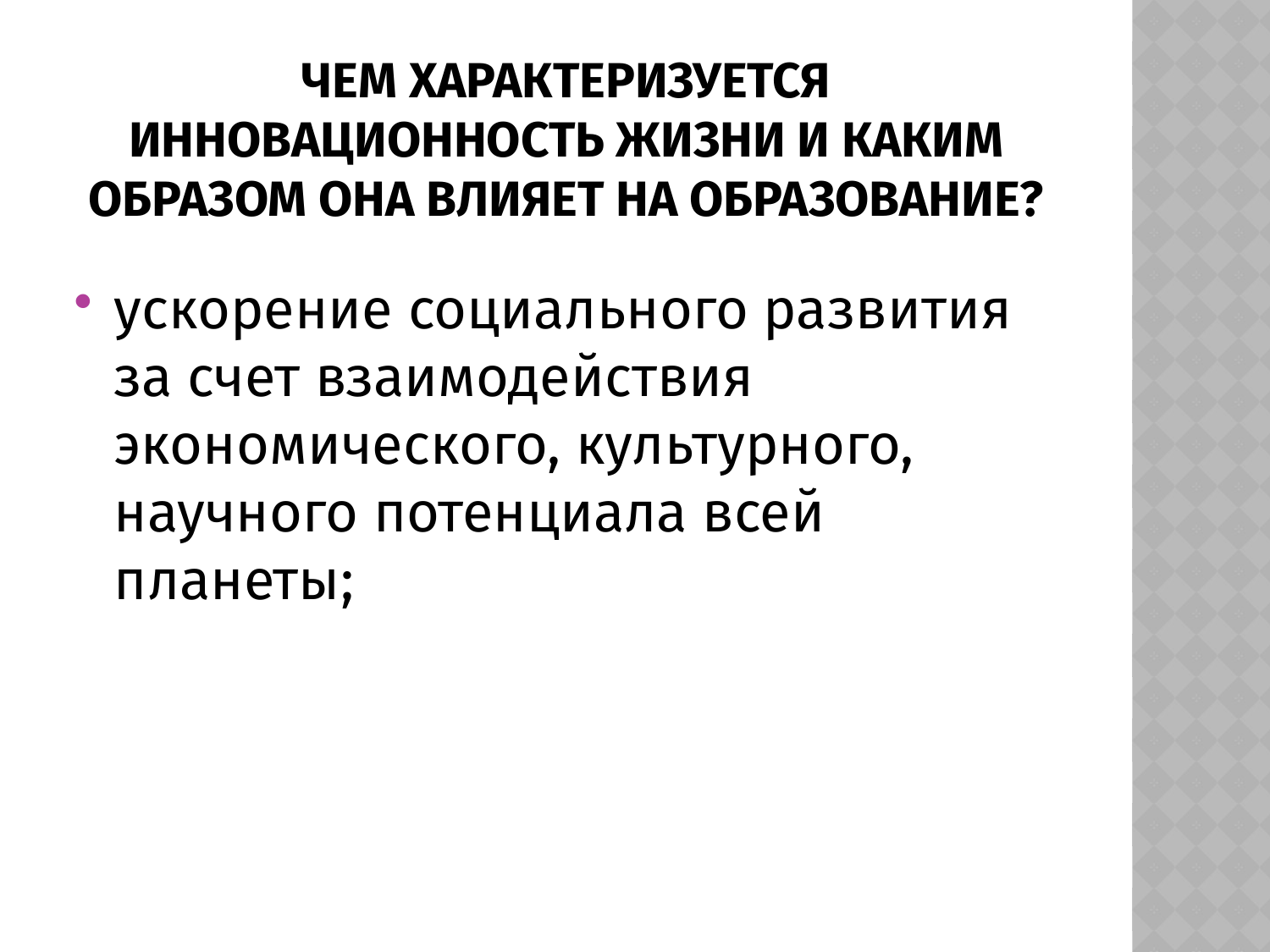

# Чем характеризуется инновационность жизни и каким образом она влияет на образование?
ускорение социального развития за счет взаимодействия экономического, культурного, научного потенциала всей планеты;
15